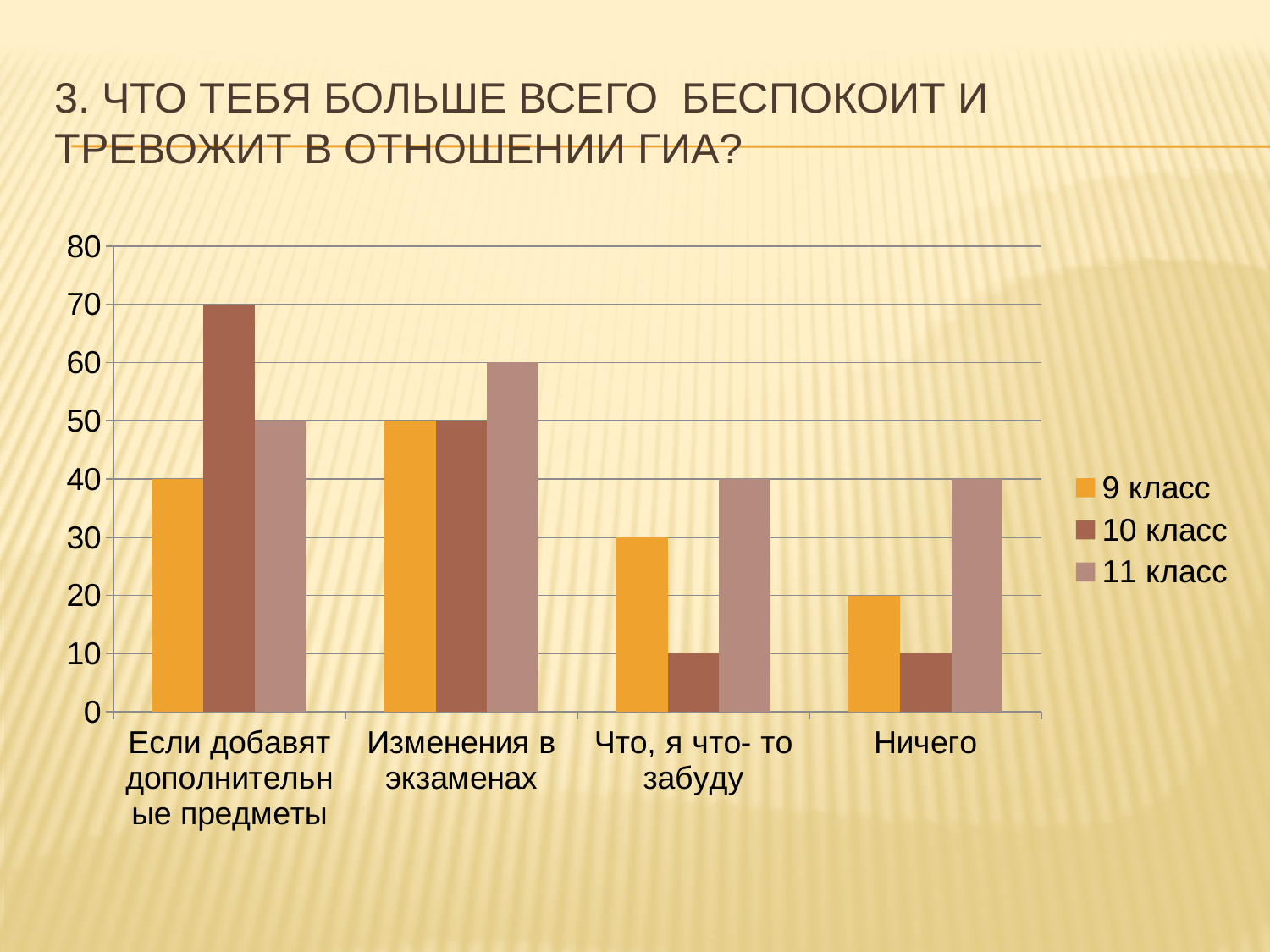

# 3. Что тебя больше всего  беспокоит и тревожит в отношении ГИА?

### Chart

| Category | 9 класс | 10 класс | 11 класс |
|---|---|---|---|
| Если добавят дополнительные предметы | 40.0 | 70.0 | 50.0 |
| Изменения в экзаменах | 50.0 | 50.0 | 60.0 |
| Что, я что- то забуду | 30.0 | 10.0 | 40.0 |
| Ничего | 20.0 | 10.0 | 40.0 |